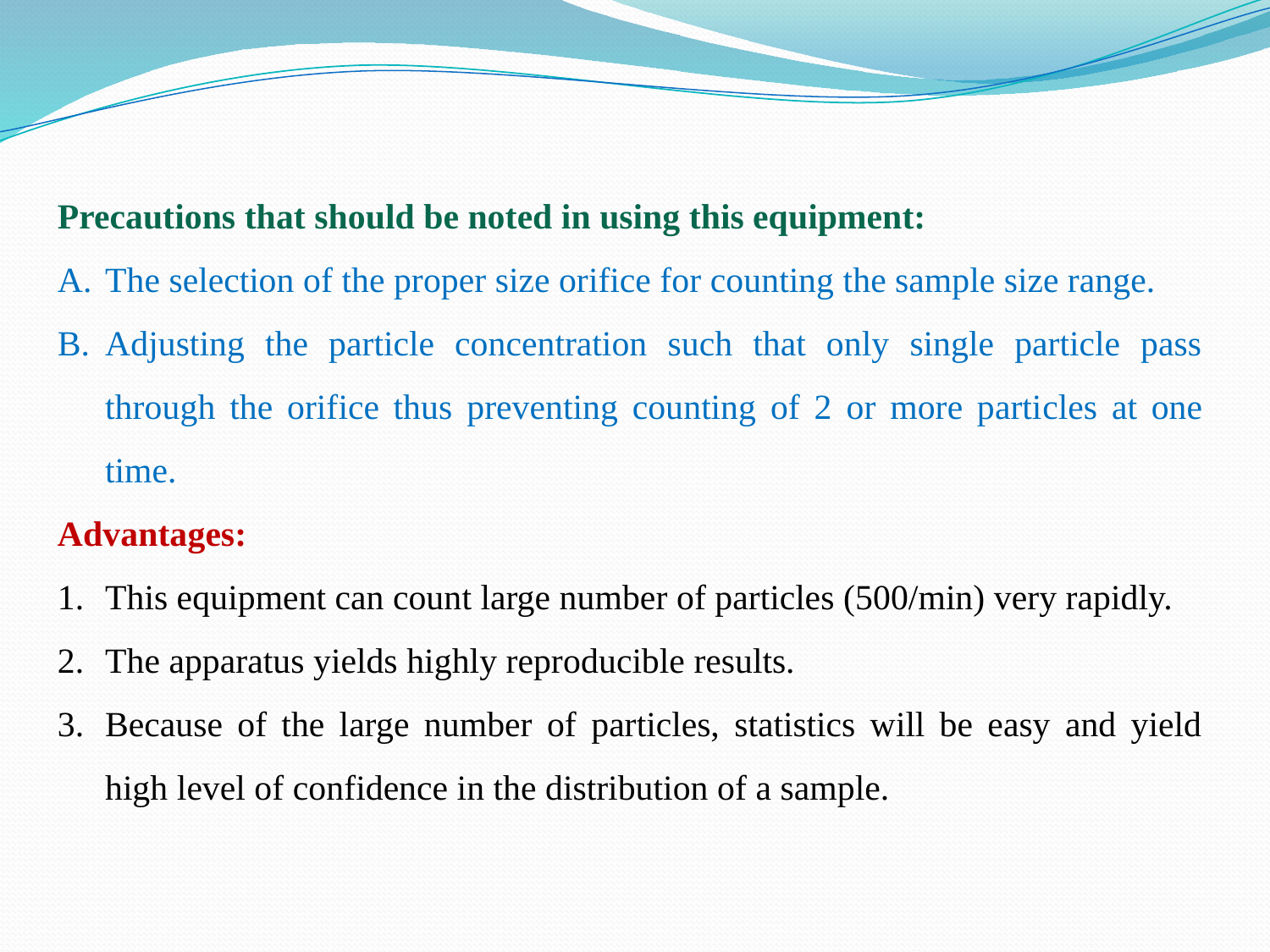

Precautions that should be noted in using this equipment:
The selection of the proper size orifice for counting the sample size range.
Adjusting the particle concentration such that only single particle pass through the orifice thus preventing counting of 2 or more parti­cles at one time.
Advantages:
This equipment can count large number of particles (500/min) very rapidly.
The apparatus yields highly reproducible results.
Because of the large number of particles, statistics will be easy and yield high level of confidence in the distribution of a sample.